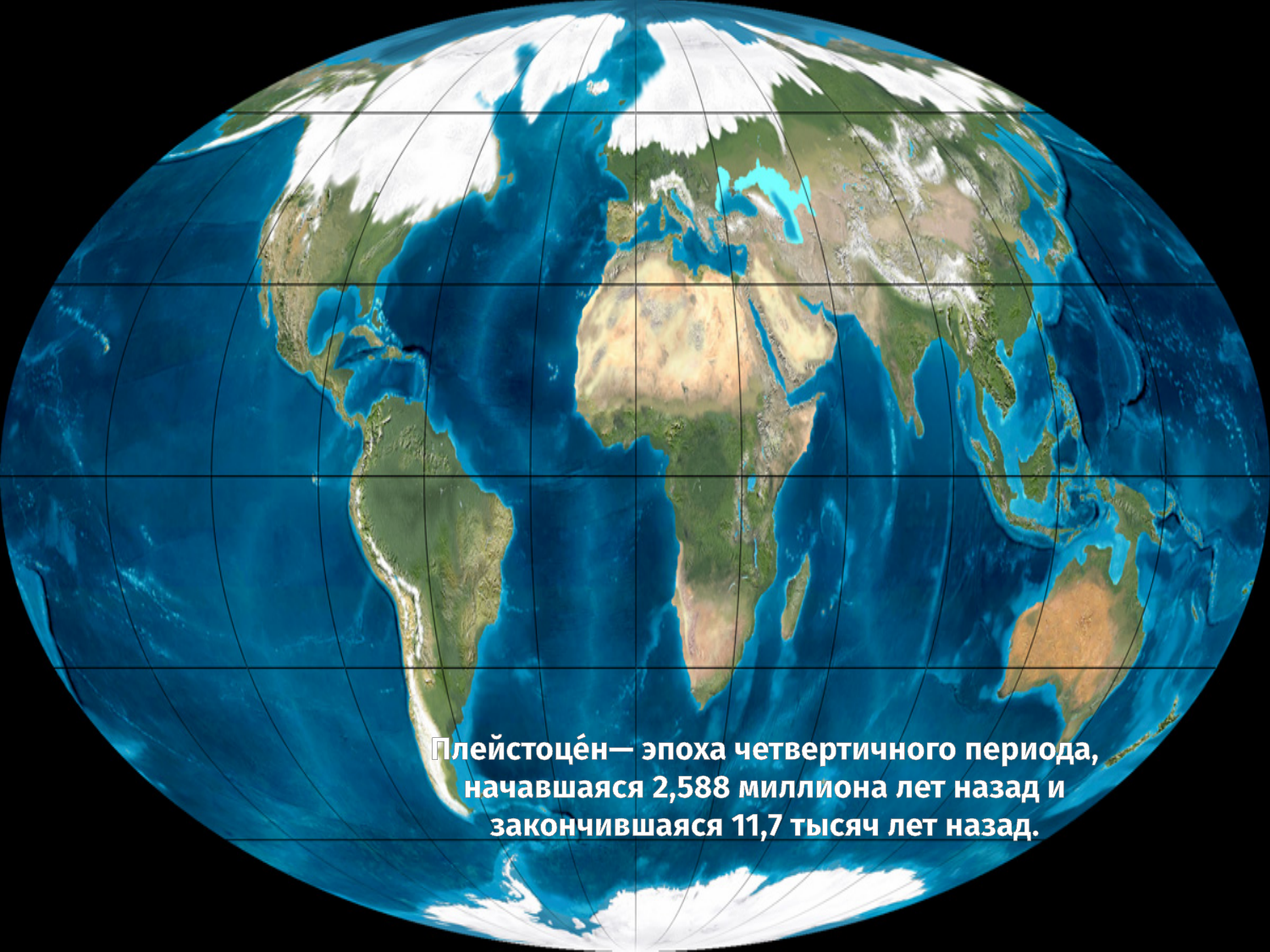

Плейстоце́н— эпоха четвертичного периода, начавшаяся 2,588 миллиона лет назад и закончившаяся 11,7 тысяч лет назад.